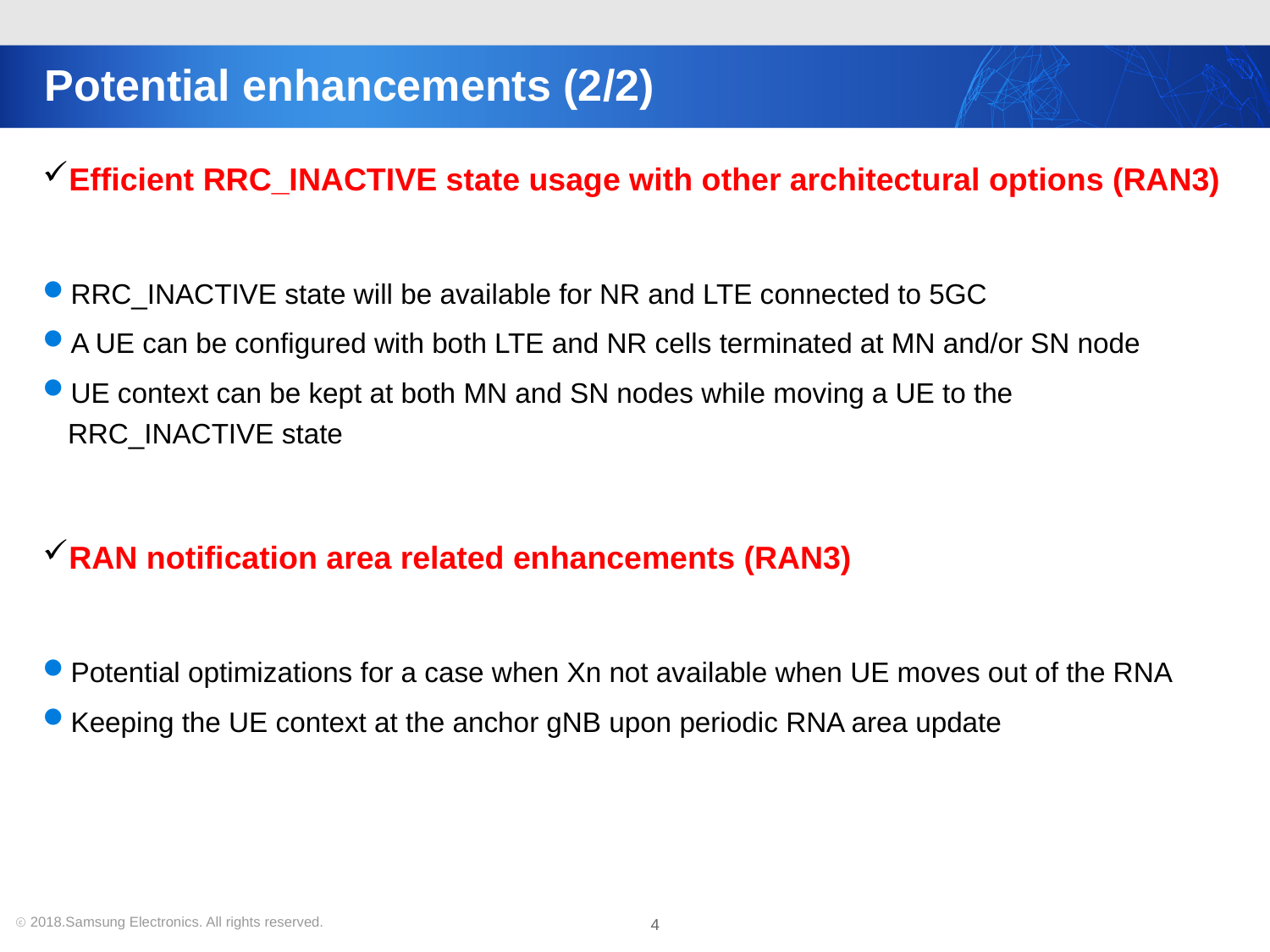

Potential enhancements (2/2)
Efficient RRC_INACTIVE state usage with other architectural options (RAN3)

RRC_INACTIVE state will be available for NR and LTE connected to 5GC
A UE can be configured with both LTE and NR cells terminated at MN and/or SN node
UE context can be kept at both MN and SN nodes while moving a UE to the RRC_INACTIVE state

RAN notification area related enhancements (RAN3)

Potential optimizations for a case when Xn not available when UE moves out of the RNA
Keeping the UE context at the anchor gNB upon periodic RNA area update
4